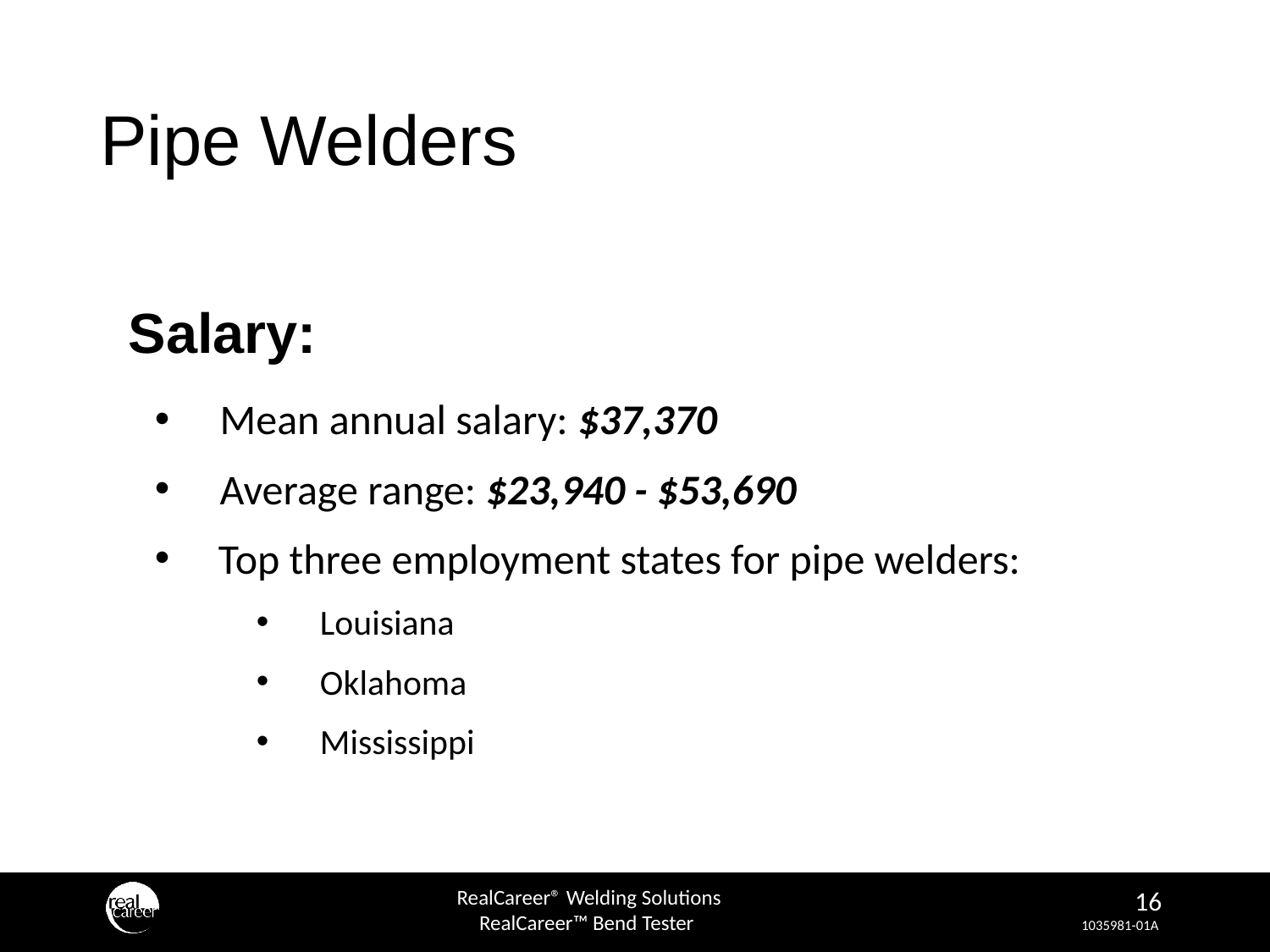

# Pipe Welders
 Salary:
Mean annual salary: $37,370
Average range: $23,940 - $53,690
Top three employment states for pipe welders:
Louisiana
Oklahoma
Mississippi